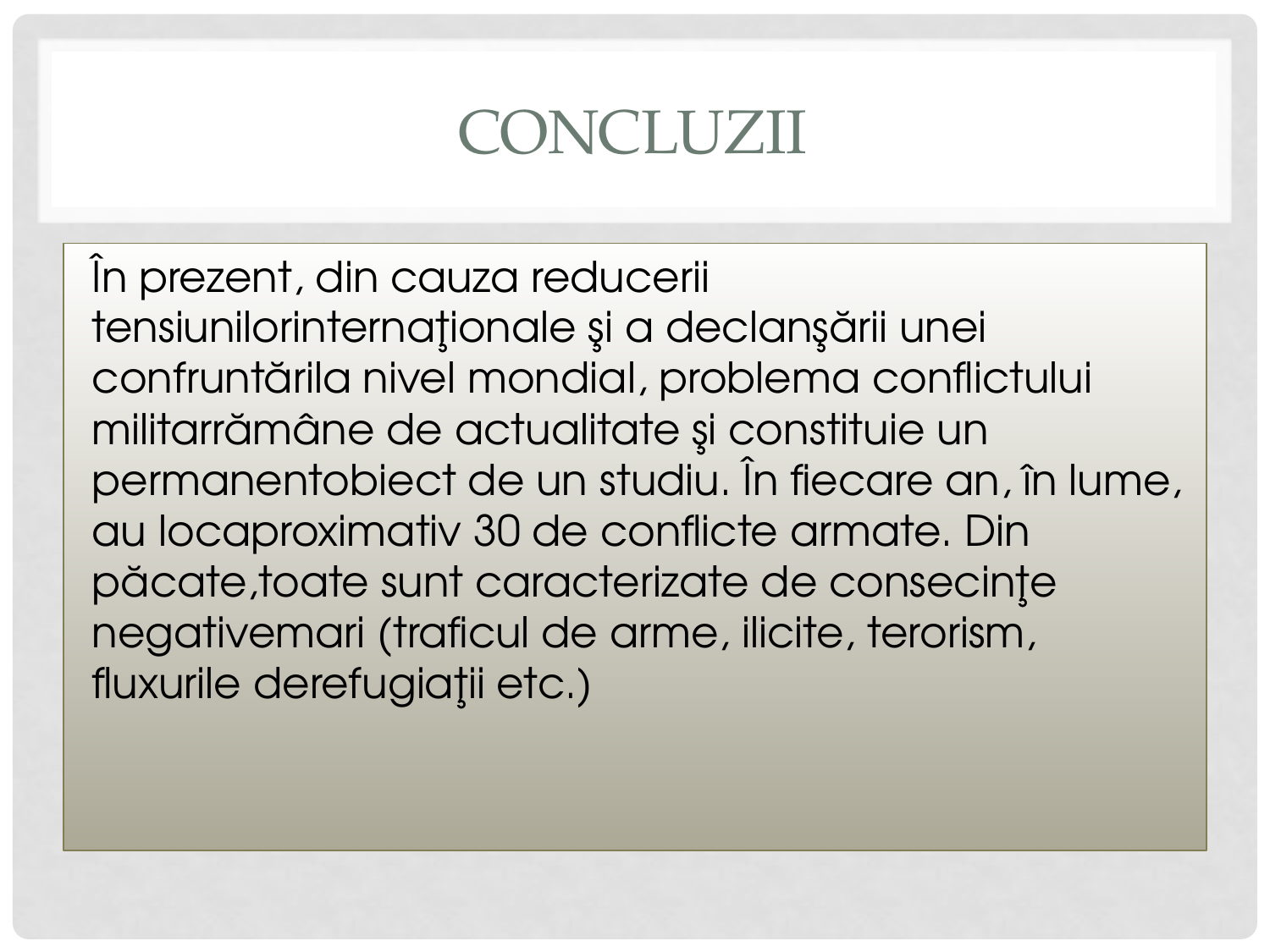

# concluzii
În prezent, din cauza reducerii tensiunilorinternaţionale şi a declanşării unei confruntărila nivel mondial, problema conflictului militarrămâne de actualitate şi constituie un permanentobiect de un studiu. În fiecare an, în lume, au locaproximativ 30 de conflicte armate. Din păcate,toate sunt caracterizate de consecinţe negativemari (traficul de arme, ilicite, terorism, fluxurile derefugiaţii etc.)